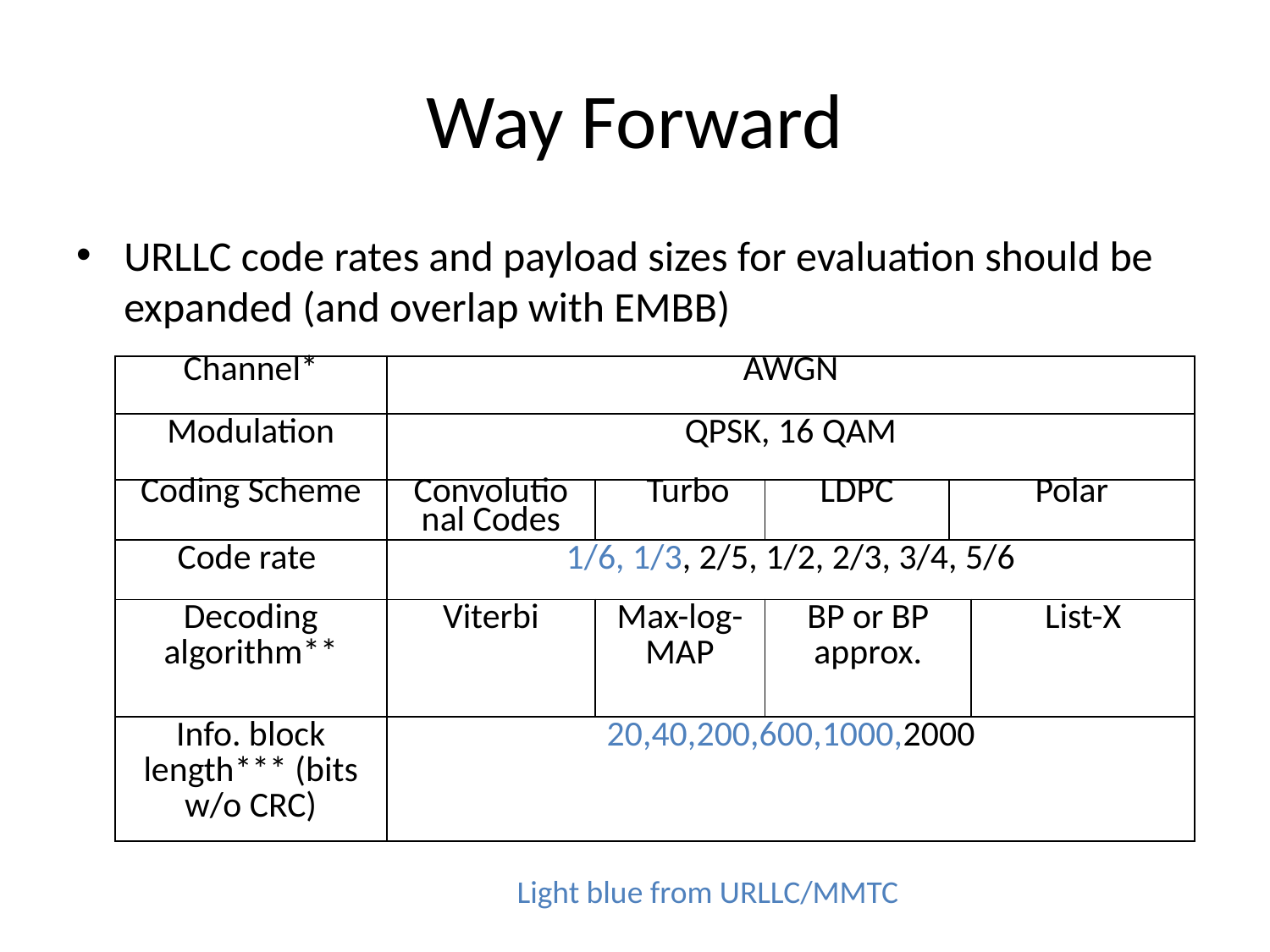

# Way Forward
URLLC code rates and payload sizes for evaluation should be expanded (and overlap with EMBB)
| Channel\* | AWGN |  |  |  |  |
| --- | --- | --- | --- | --- | --- |
| Modulation | QPSK, 16 QAM |  |  |  |  |
| Coding Scheme | Convolutional Codes | Turbo | LDPC | Polar |  |
| Code rate | 1/6, 1/3, 2/5, 1/2, 2/3, 3/4, 5/6 |  |  |  |  |
| Decoding algorithm\*\* | Viterbi | Max-log-MAP | BP or BP approx. |  | List-X |
| Info. block length\*\*\* (bits w/o CRC) | 20,40,200,600,1000,2000 |  |  |  |  |
Light blue from URLLC/MMTC